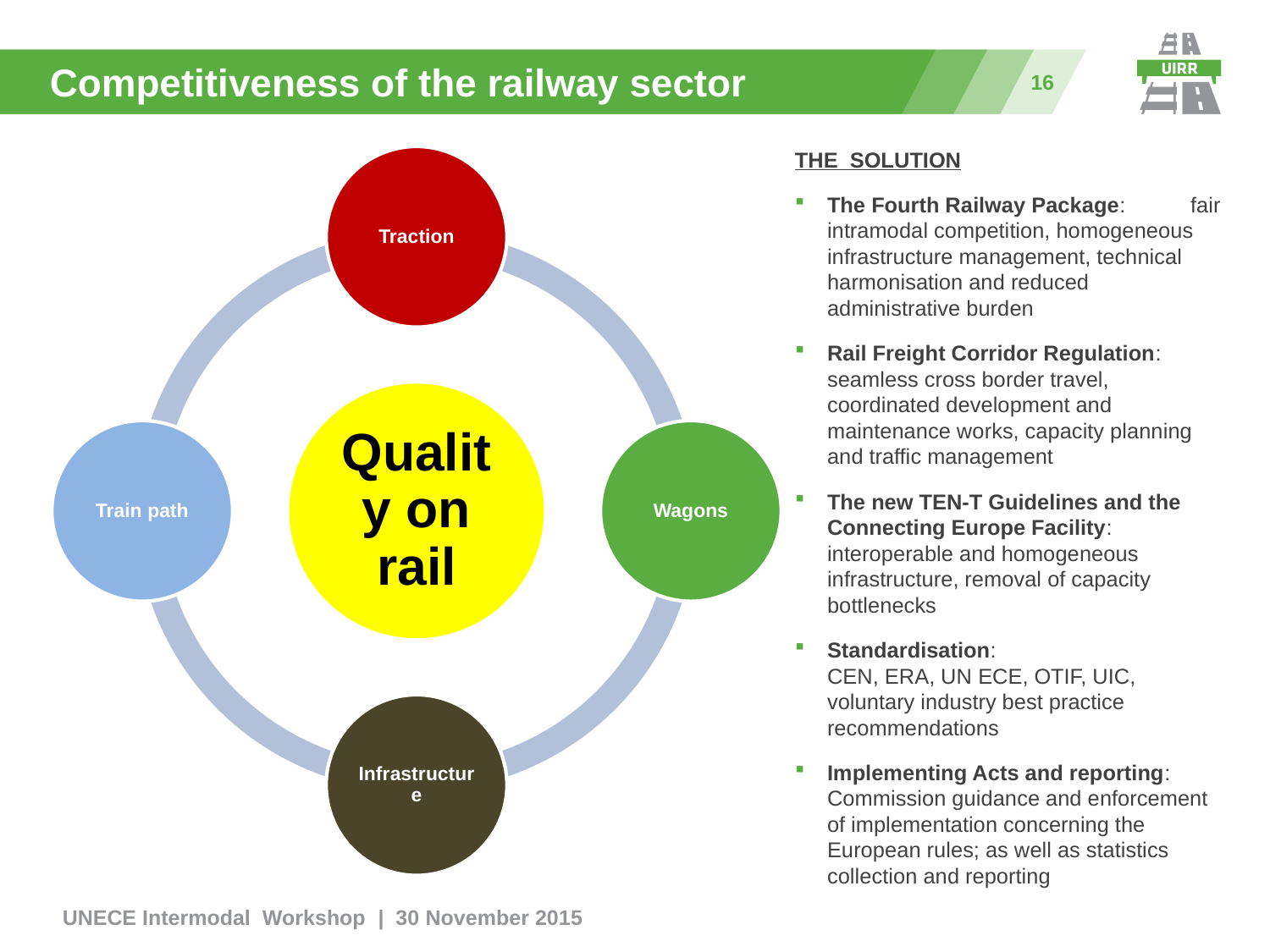

# Competitiveness of the railway sector
16
Quality on rail
Traction
Wagons
Infrastructure
Train path
THE  SOLUTION

The Fourth Railway Package:           fair intramodal competition, homogeneous infrastructure management, technical harmonisation and reduced administrative burden

Rail Freight Corridor Regulation: seamless cross border travel, coordinated development and maintenance works, capacity planning and traffic management

The new TEN-T Guidelines and the Connecting Europe Facility: interoperable and homogeneous infrastructure, removal of capacity bottlenecks

Standardisation:                                  CEN, ERA, UN ECE, OTIF, UIC, voluntary industry best practice recommendations

Implementing Acts and reporting: Commission guidance and enforcement of implementation concerning the European rules; as well as statistics collection and reporting